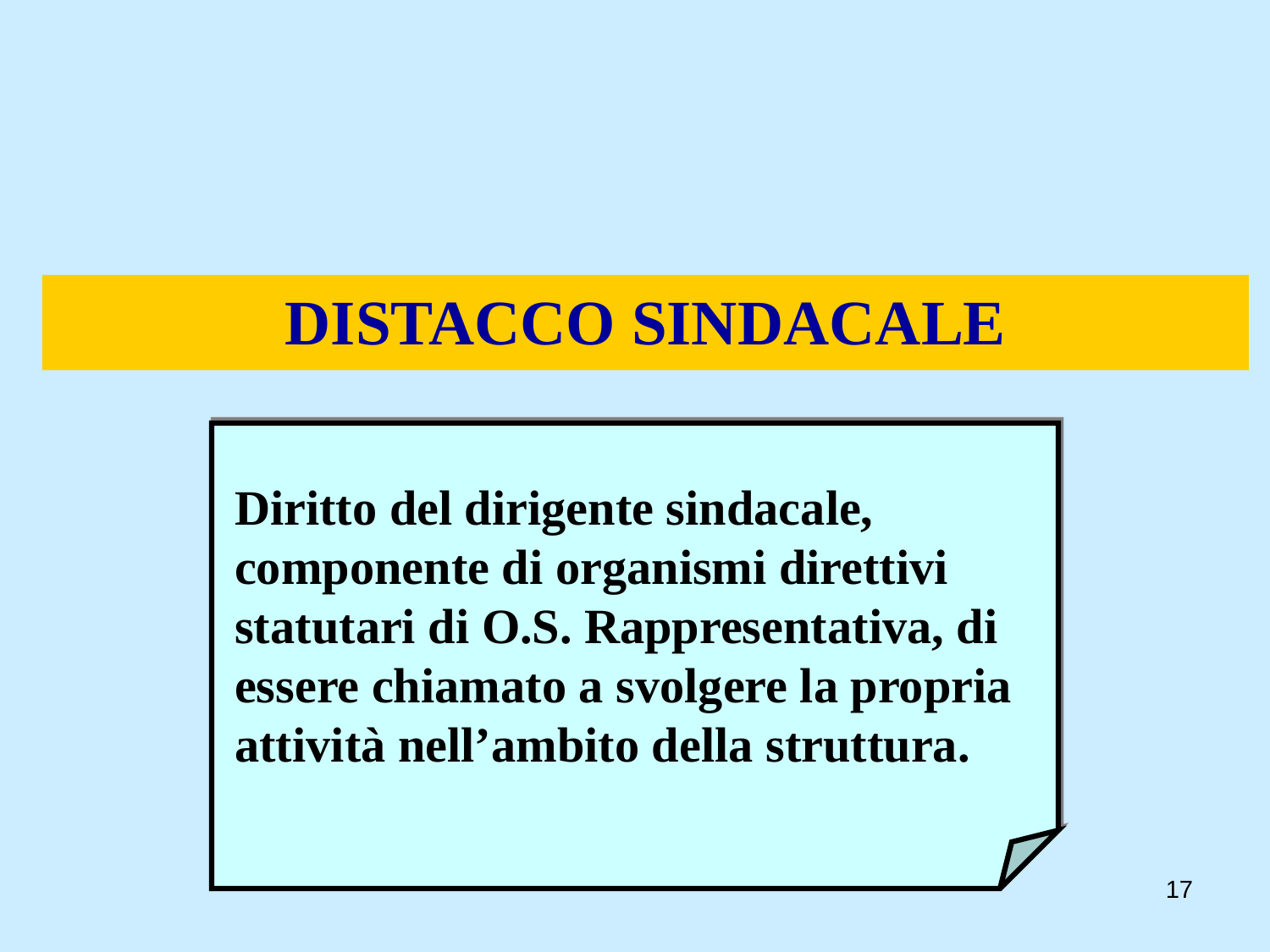

DISTACCO SINDACALE

Diritto del dirigente sindacale, componente di organismi direttivi statutari di O.S. Rappresentativa, di essere chiamato a svolgere la propria attività nell’ambito della struttura.
17